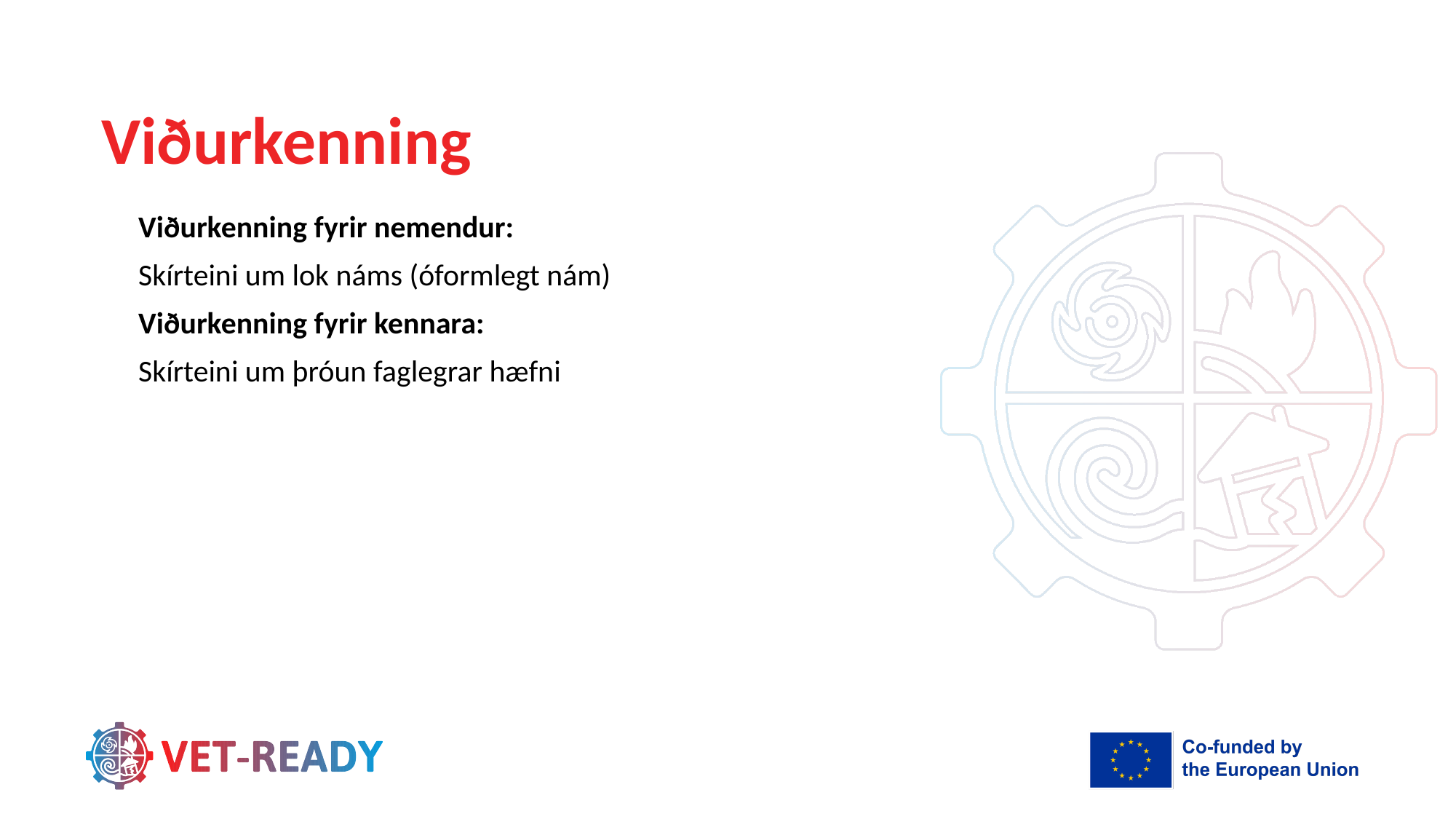

# Viðurkenning
Viðurkenning fyrir nemendur:
Skírteini um lok náms (óformlegt nám)
Viðurkenning fyrir kennara:
Skírteini um þróun faglegrar hæfni